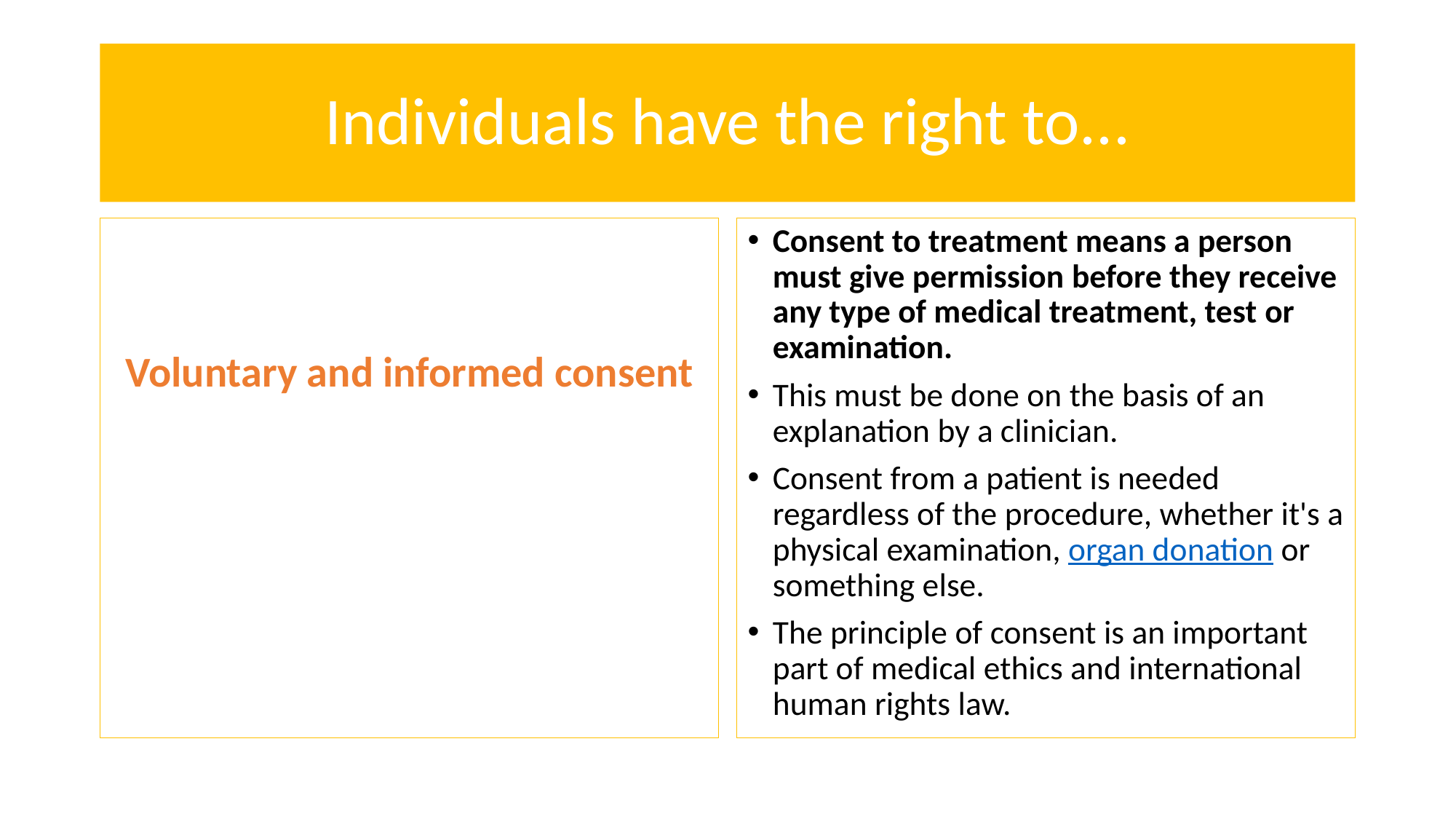

# Individuals have the right to...

Voluntary and informed consent

Consent to treatment means a person must give permission before they receive any type of medical treatment, test or examination.
This must be done on the basis of an explanation by a clinician.
Consent from a patient is needed regardless of the procedure, whether it's a physical examination, organ donation or something else.
The principle of consent is an important part of medical ethics and international human rights law.